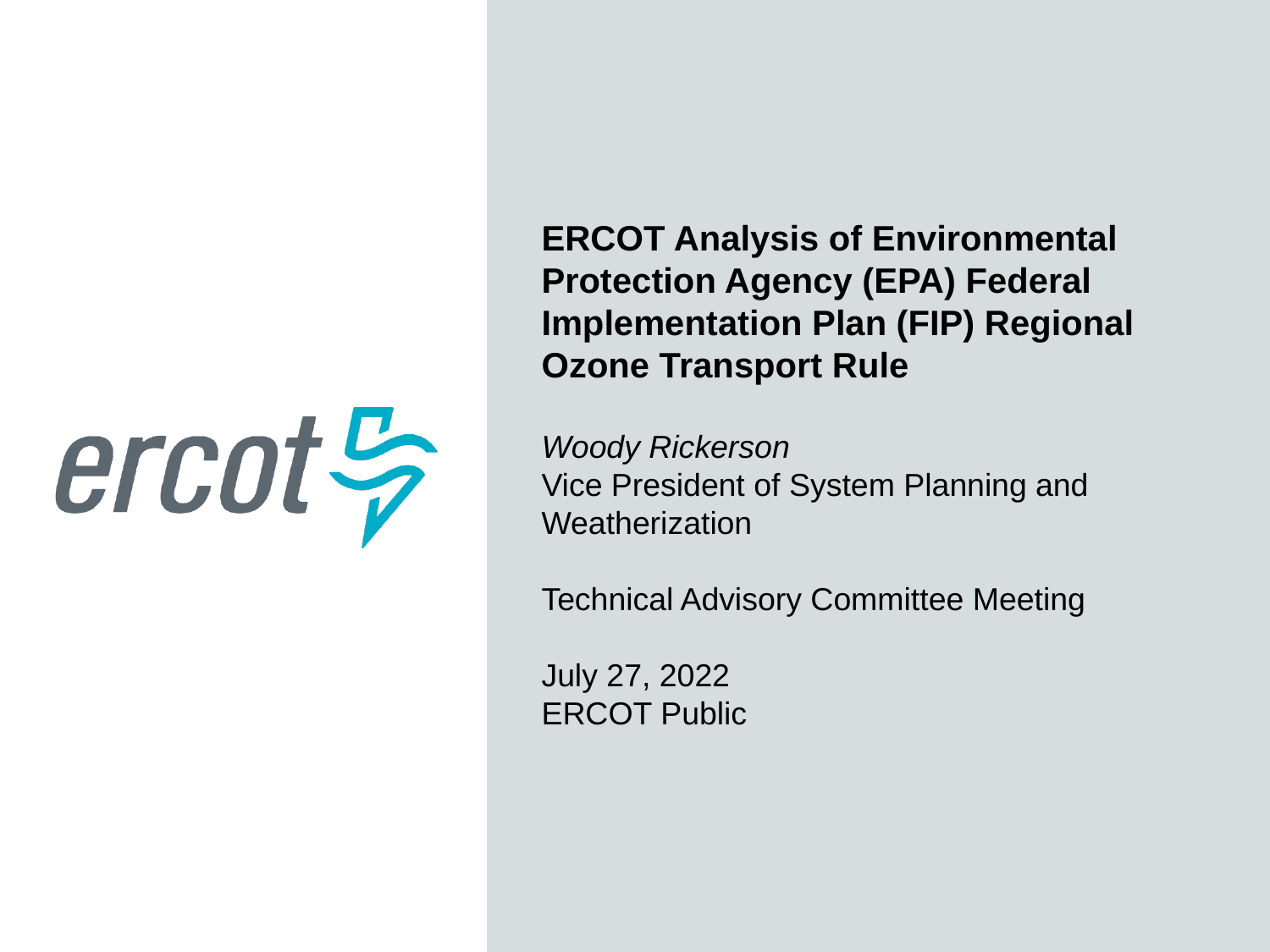

ERCOT Analysis of Environmental Protection Agency (EPA) Federal Implementation Plan (FIP) Regional Ozone Transport Rule

Woody Rickerson
Vice President of System Planning and Weatherization

Technical Advisory Committee Meeting

July 27, 2022
ERCOT Public